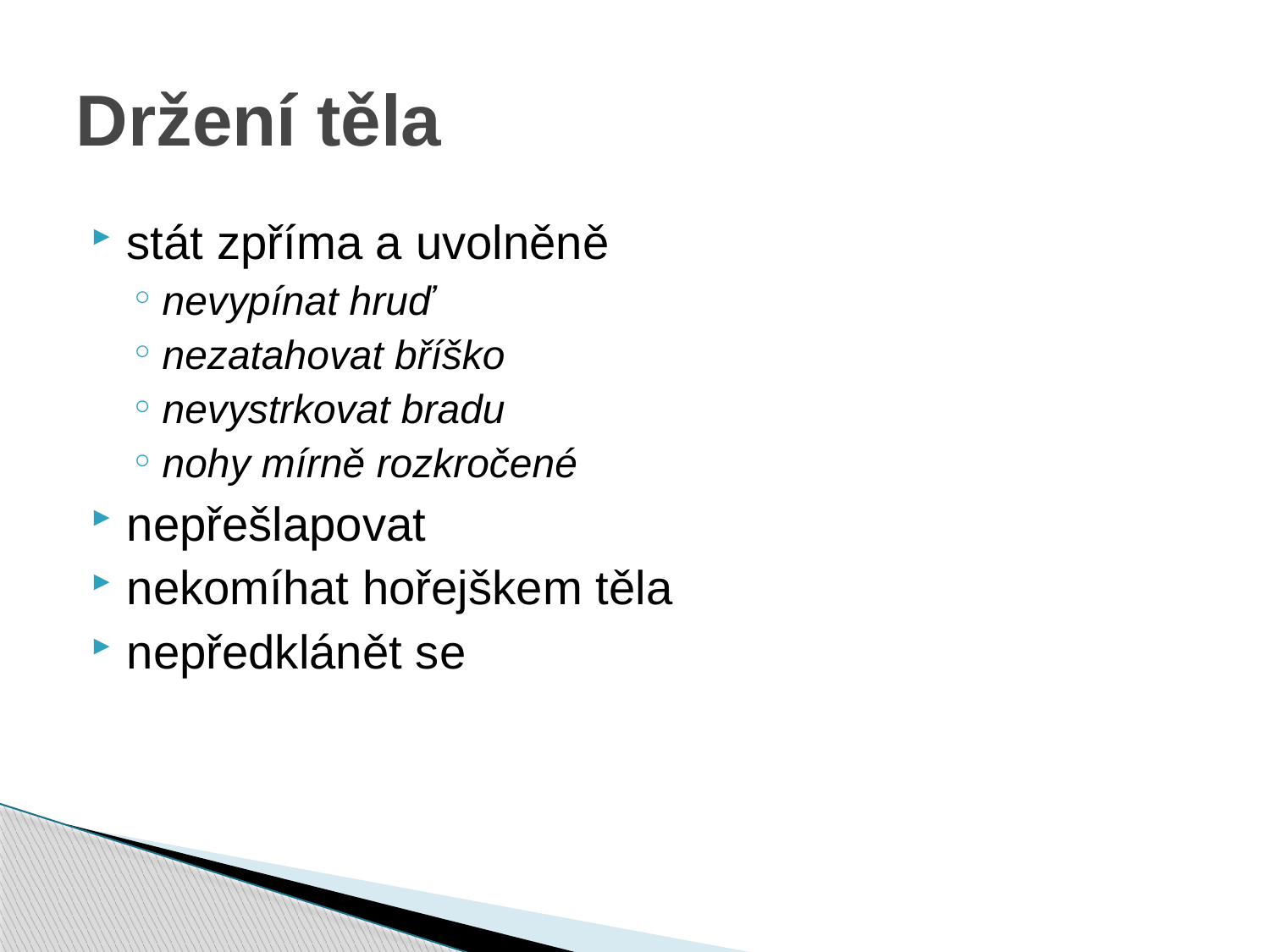

# Držení těla
stát zpříma a uvolněně
nevypínat hruď
nezatahovat bříško
nevystrkovat bradu
nohy mírně rozkročené
nepřešlapovat
nekomíhat hořejškem těla
nepředklánět se